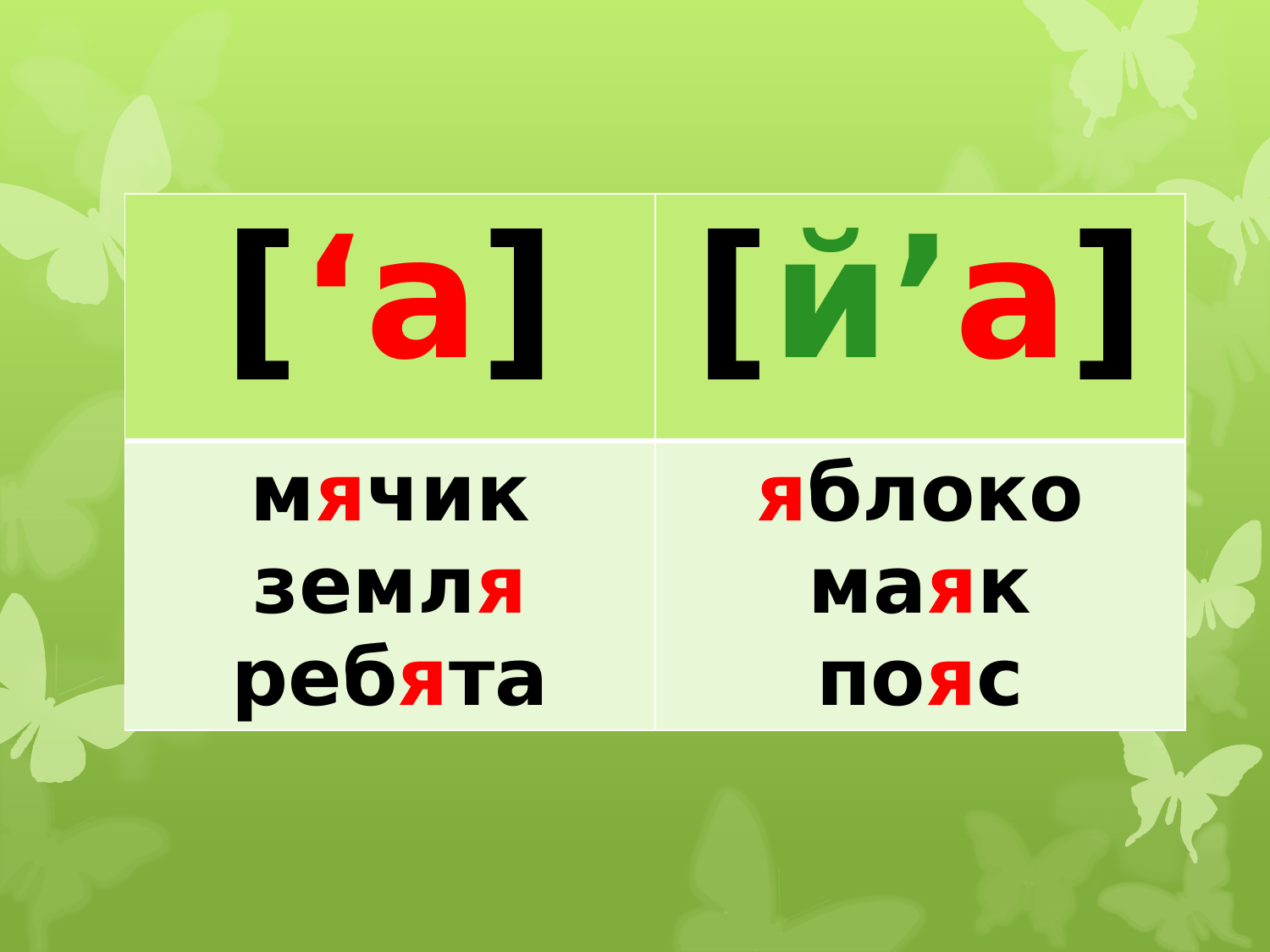

| [‘а] | [й’а] |
| --- | --- |
| мячик земля ребята | яблоко маяк пояс |